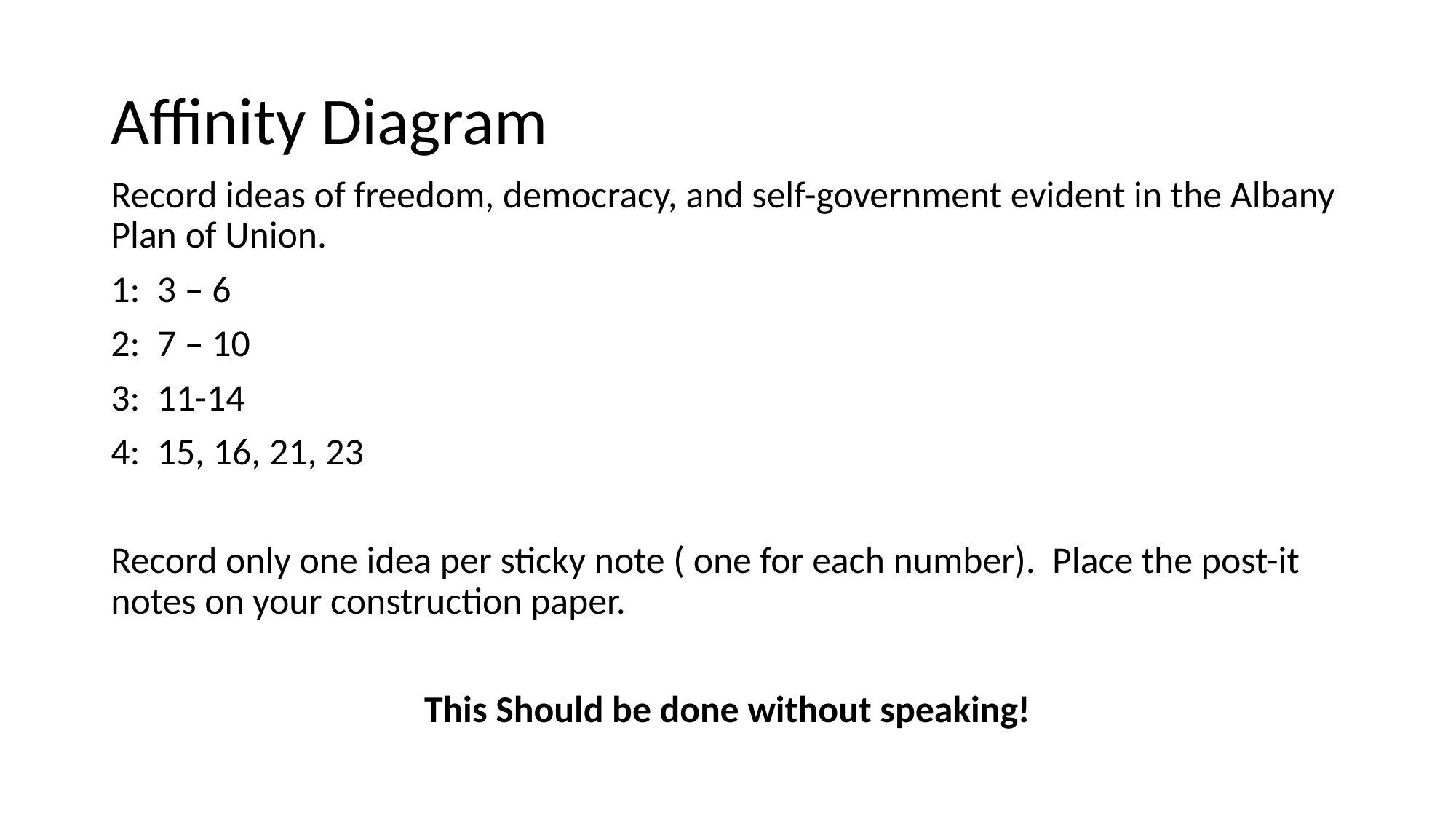

# Affinity Diagram
Record ideas of freedom, democracy, and self-government evident in the Albany Plan of Union.
1:  3 – 6
2:  7 – 10
3:  11-14
4:  15, 16, 21, 23

Record only one idea per sticky note ( one for each number).  Place the post-it notes on your construction paper.

This Should be done without speaking!